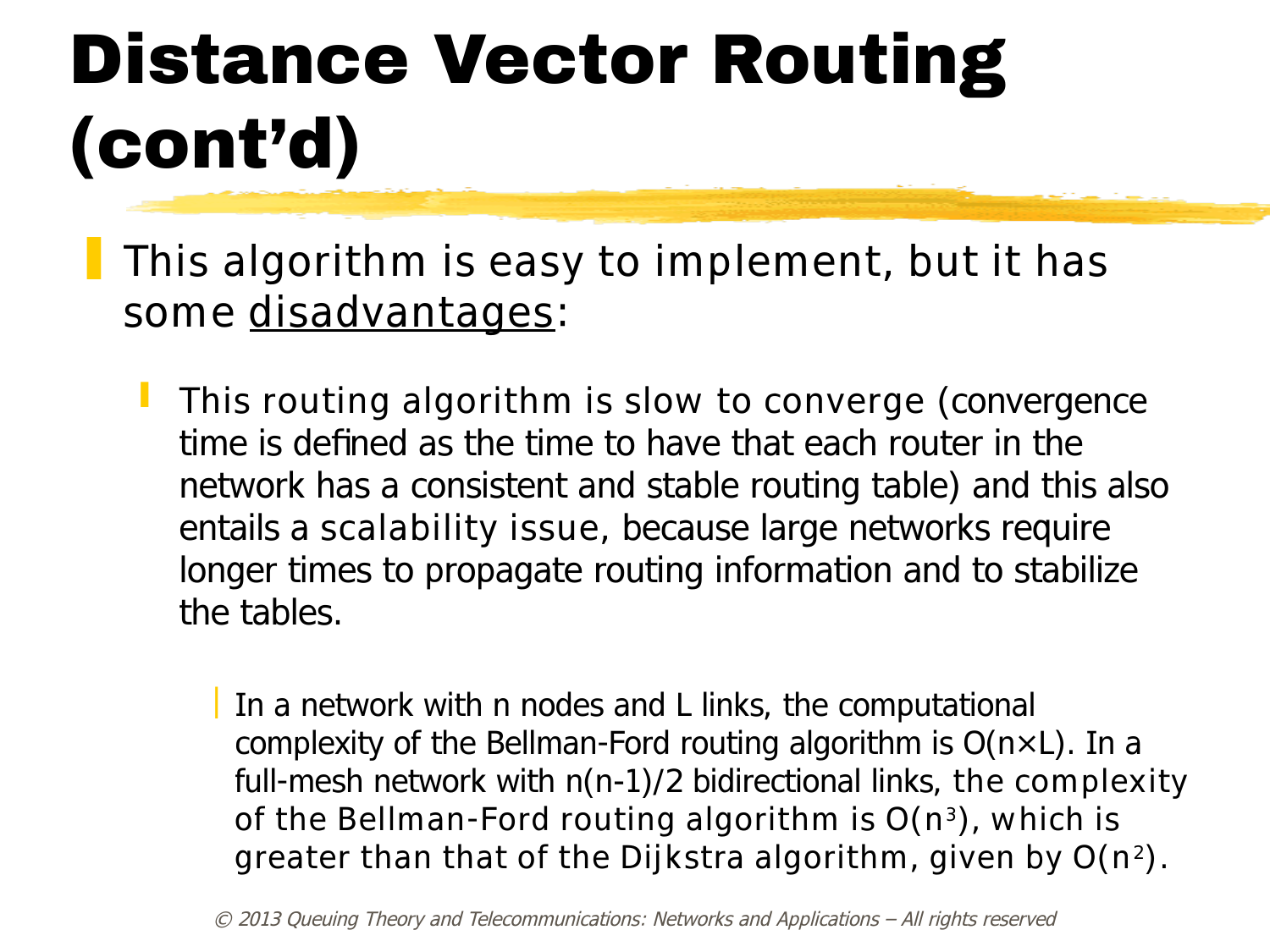

# Distance Vector Routing (cont’d)
This algorithm is easy to implement, but it has some disadvantages:

This routing algorithm is slow to converge (convergence time is defined as the time to have that each router in the network has a consistent and stable routing table) and this also entails a scalability issue, because large networks require longer times to propagate routing information and to stabilize the tables.

In a network with n nodes and L links, the computational complexity of the Bellman-Ford routing algorithm is O(n×L). In a full-mesh network with n(n−1)/2 bidirectional links, the complexity of the Bellman-Ford routing algorithm is O(n3), which is greater than that of the Dijkstra algorithm, given by O(n2).

© 2013 Queuing Theory and Telecommunications: Networks and Applications – All rights reserved